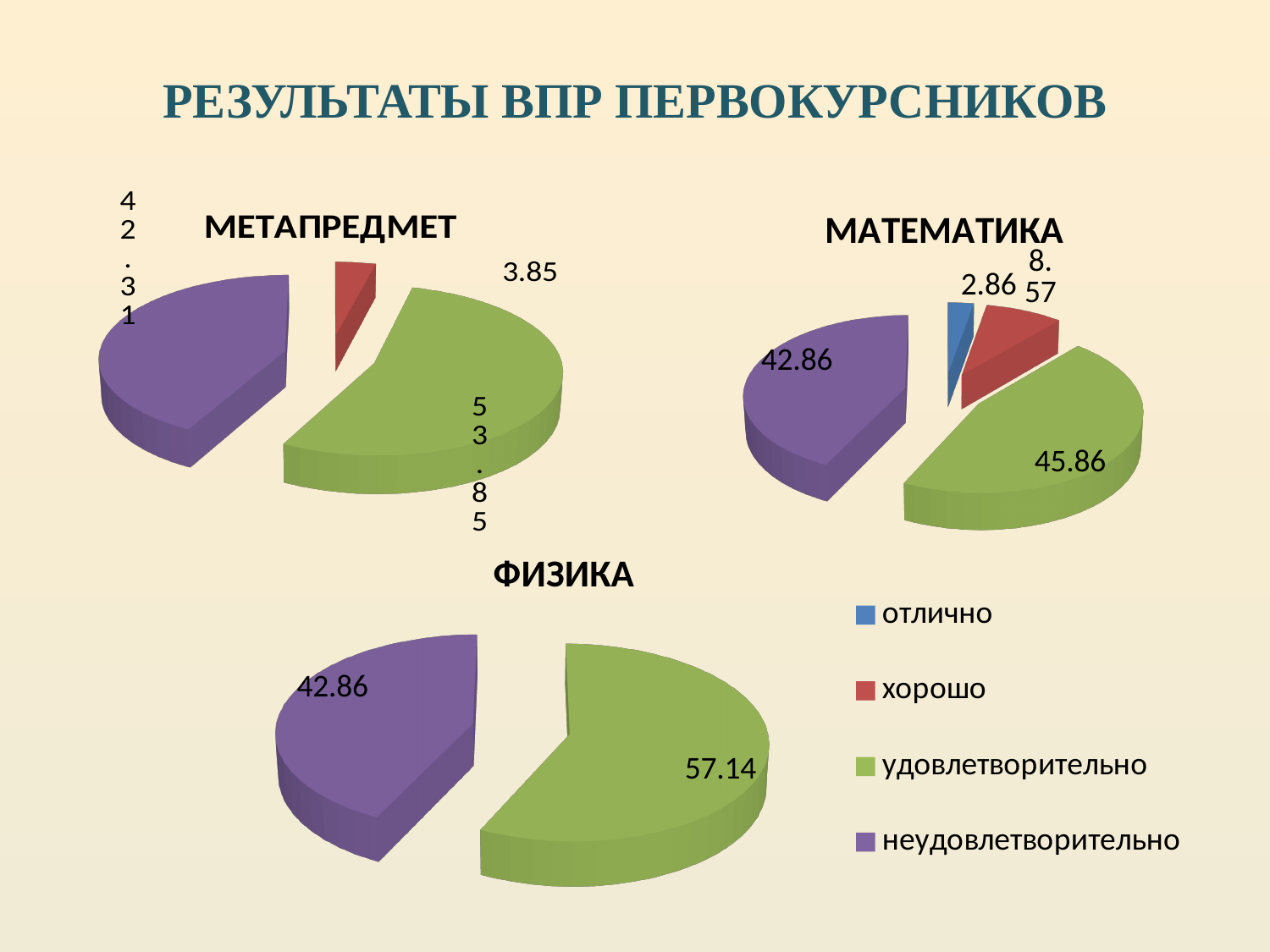

# РЕЗУЛЬТАТЫ ВПР ПЕРВОКУРСНИКОВ

[unsupported chart]

[unsupported chart]

[unsupported chart]